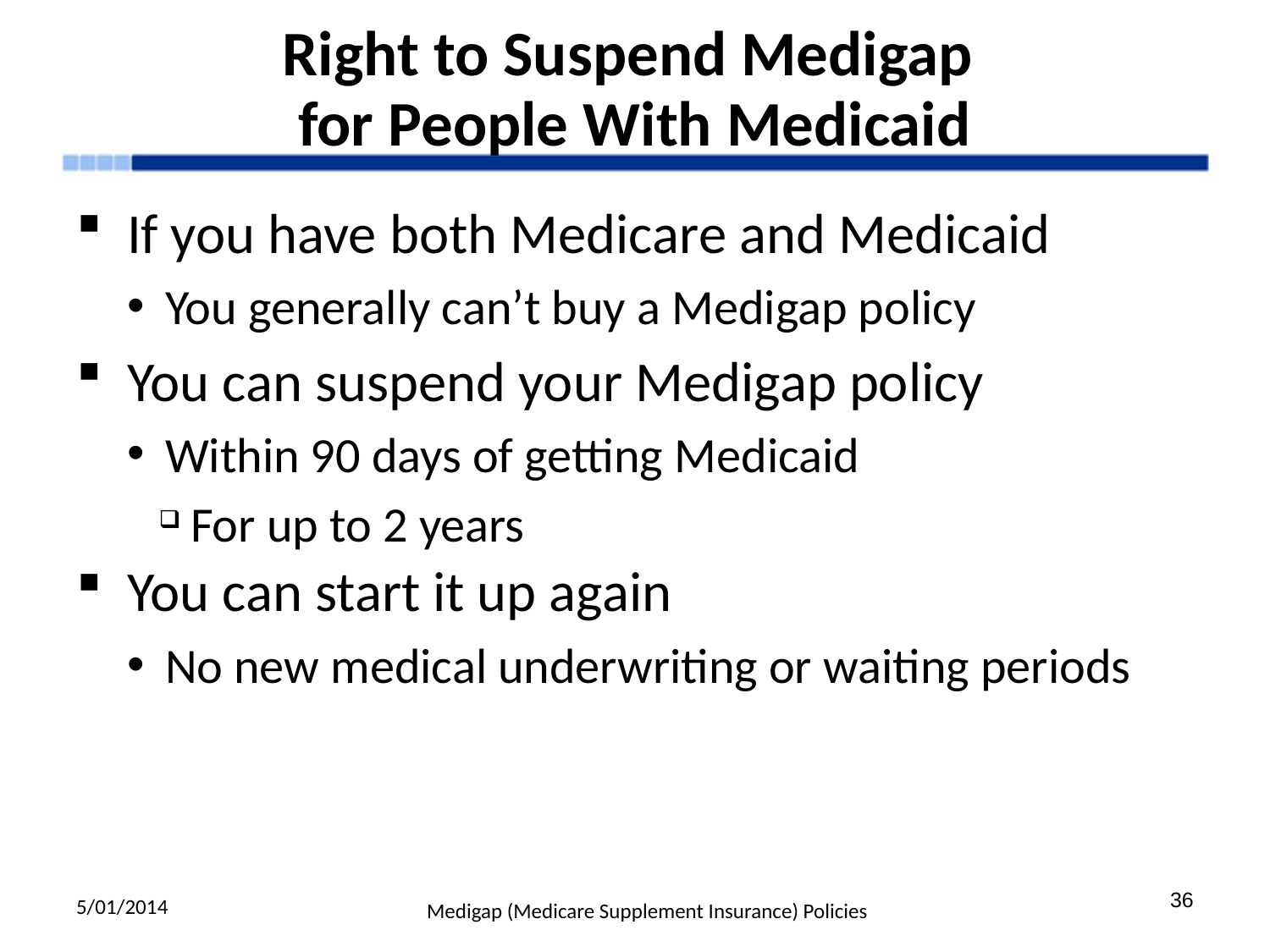

# Right to Suspend Medigap for People With Medicaid
If you have both Medicare and Medicaid
You generally can’t buy a Medigap policy
You can suspend your Medigap policy
Within 90 days of getting Medicaid
For up to 2 years
You can start it up again
No new medical underwriting or waiting periods
5/01/2014
36
Medigap (Medicare Supplement Insurance) Policies